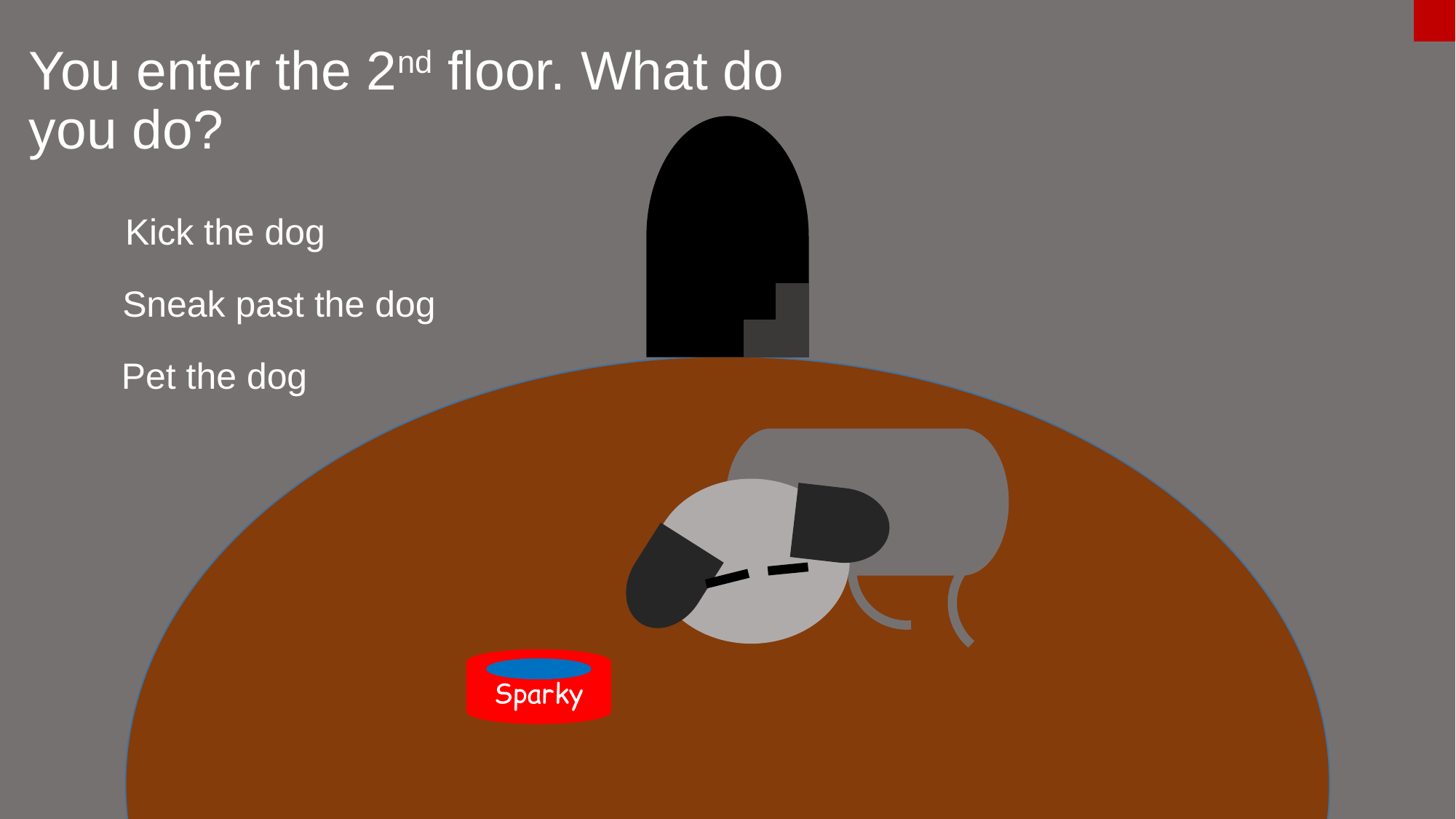

# You enter the 2nd floor. What do you do?

Kick the dog
Sneak past the dog

Pet the dog

Sparky